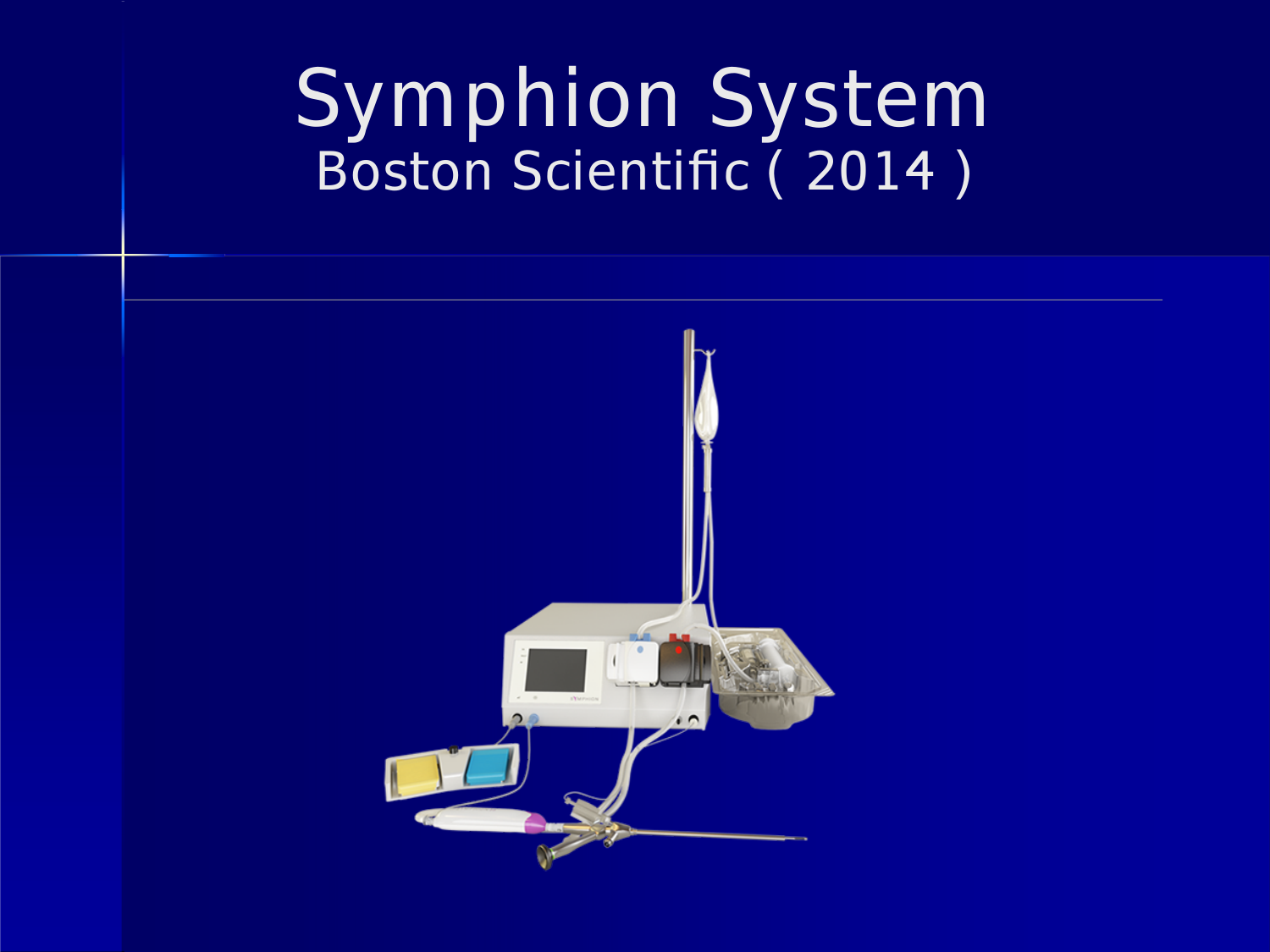

# Symphion System
Boston Scientific ( 2014 )